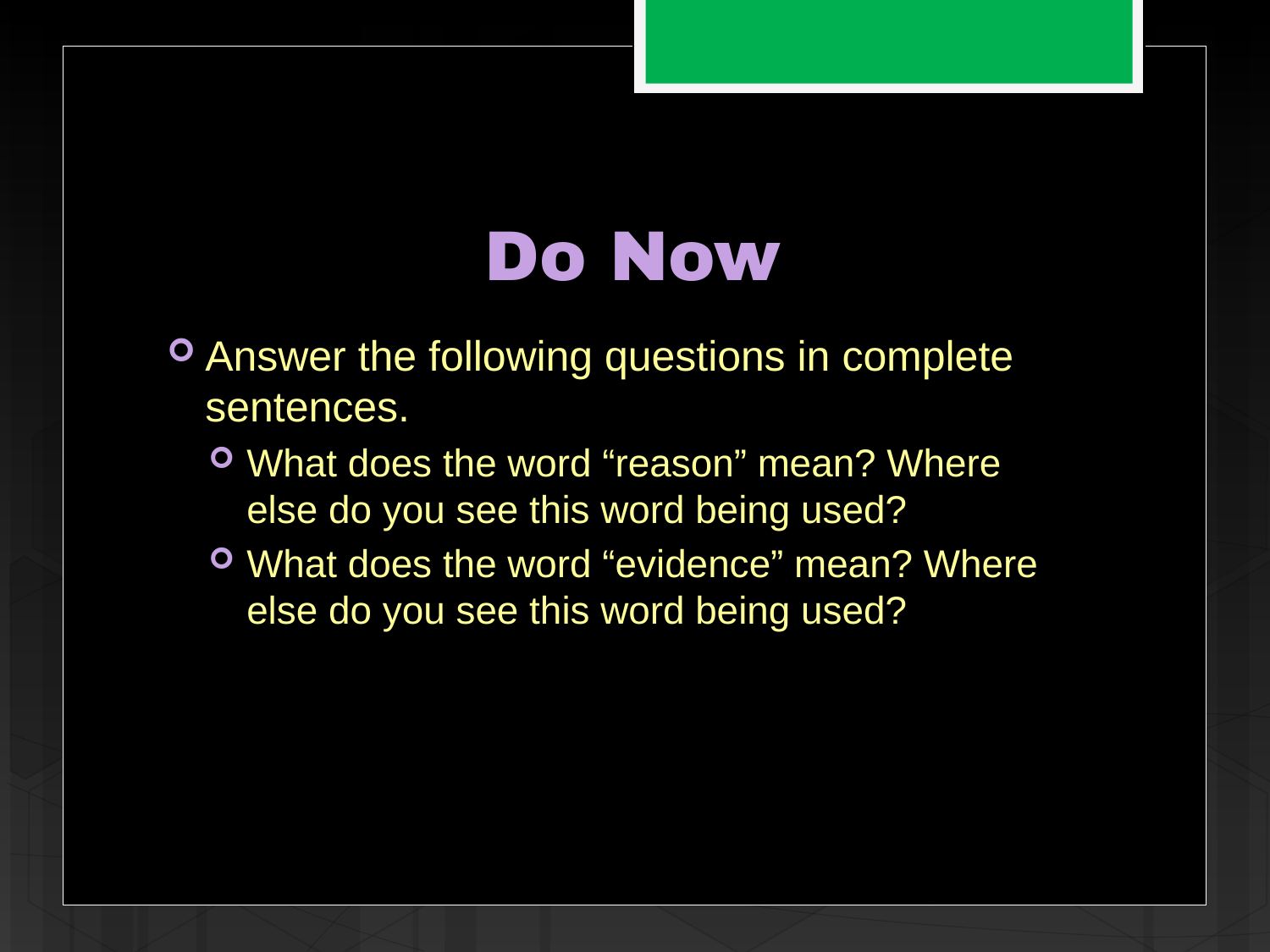

# Do Now
Answer the following questions in complete sentences.
What does the word “reason” mean? Where else do you see this word being used?
What does the word “evidence” mean? Where else do you see this word being used?